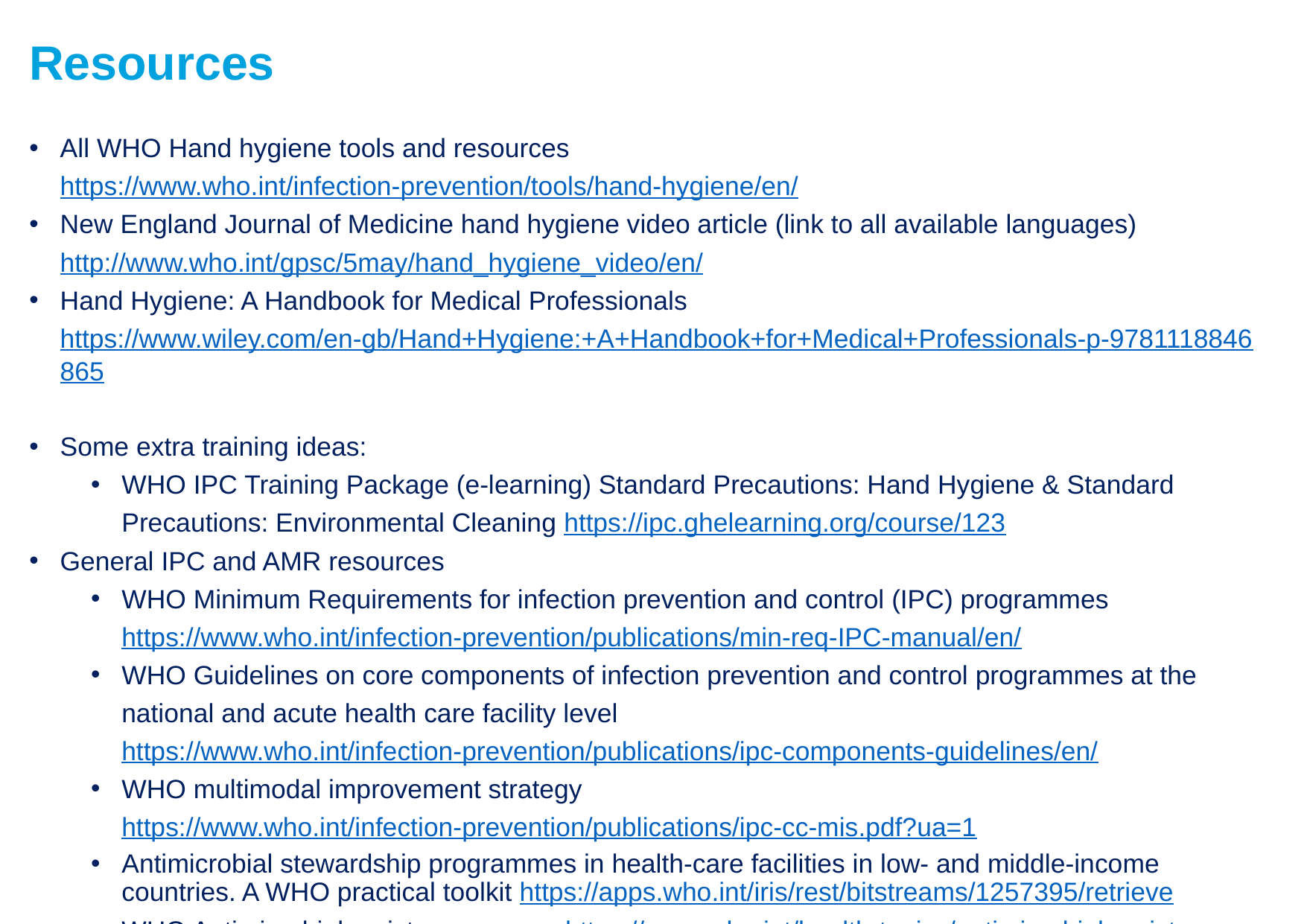

# Resources
All WHO Hand hygiene tools and resources https://www.who.int/infection-prevention/tools/hand-hygiene/en/
New England Journal of Medicine hand hygiene video article (link to all available languages) http://www.who.int/gpsc/5may/hand_hygiene_video/en/
Hand Hygiene: A Handbook for Medical Professionals https://www.wiley.com/en-gb/Hand+Hygiene:+A+Handbook+for+Medical+Professionals-p-9781118846865
Some extra training ideas:
WHO IPC Training Package (e-learning) Standard Precautions: Hand Hygiene & Standard Precautions: Environmental Cleaning https://ipc.ghelearning.org/course/123
General IPC and AMR resources
WHO Minimum Requirements for infection prevention and control (IPC) programmes https://www.who.int/infection-prevention/publications/min-req-IPC-manual/en/
WHO Guidelines on core components of infection prevention and control programmes at the national and acute health care facility level https://www.who.int/infection-prevention/publications/ipc-components-guidelines/en/
WHO multimodal improvement strategy https://www.who.int/infection-prevention/publications/ipc-cc-mis.pdf?ua=1
Antimicrobial stewardship programmes in health-care facilities in low- and middle-income countries. A WHO practical toolkit https://apps.who.int/iris/rest/bitstreams/1257395/retrieve
WHO Antimicrobial resistance pages: https://www.who.int/health-topics/antimicrobial-resistance